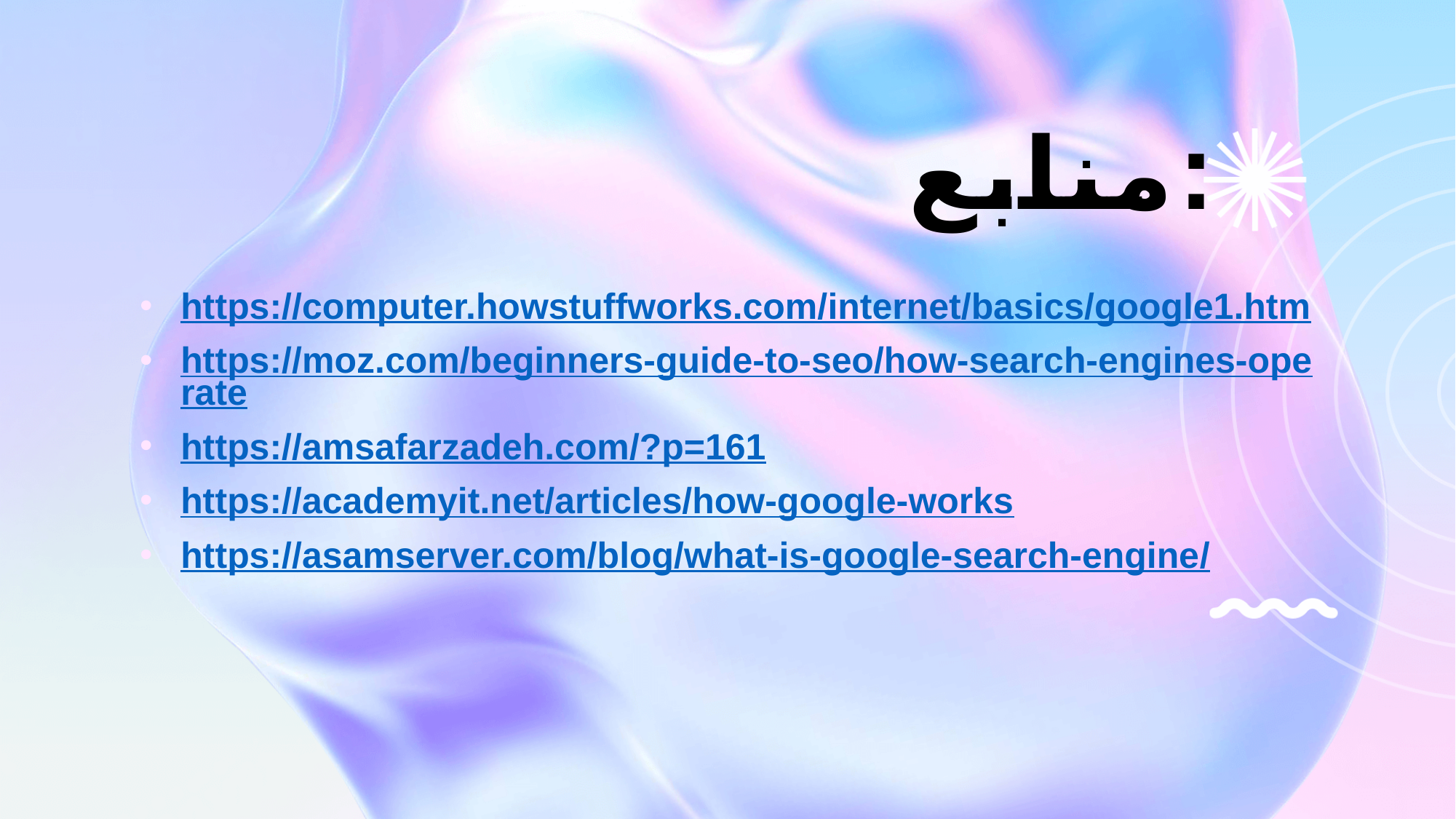

# منابع:
https://computer.howstuffworks.com/internet/basics/google1.htm
https://moz.com/beginners-guide-to-seo/how-search-engines-operate
https://amsafarzadeh.com/?p=161
https://academyit.net/articles/how-google-works
https://asamserver.com/blog/what-is-google-search-engine/